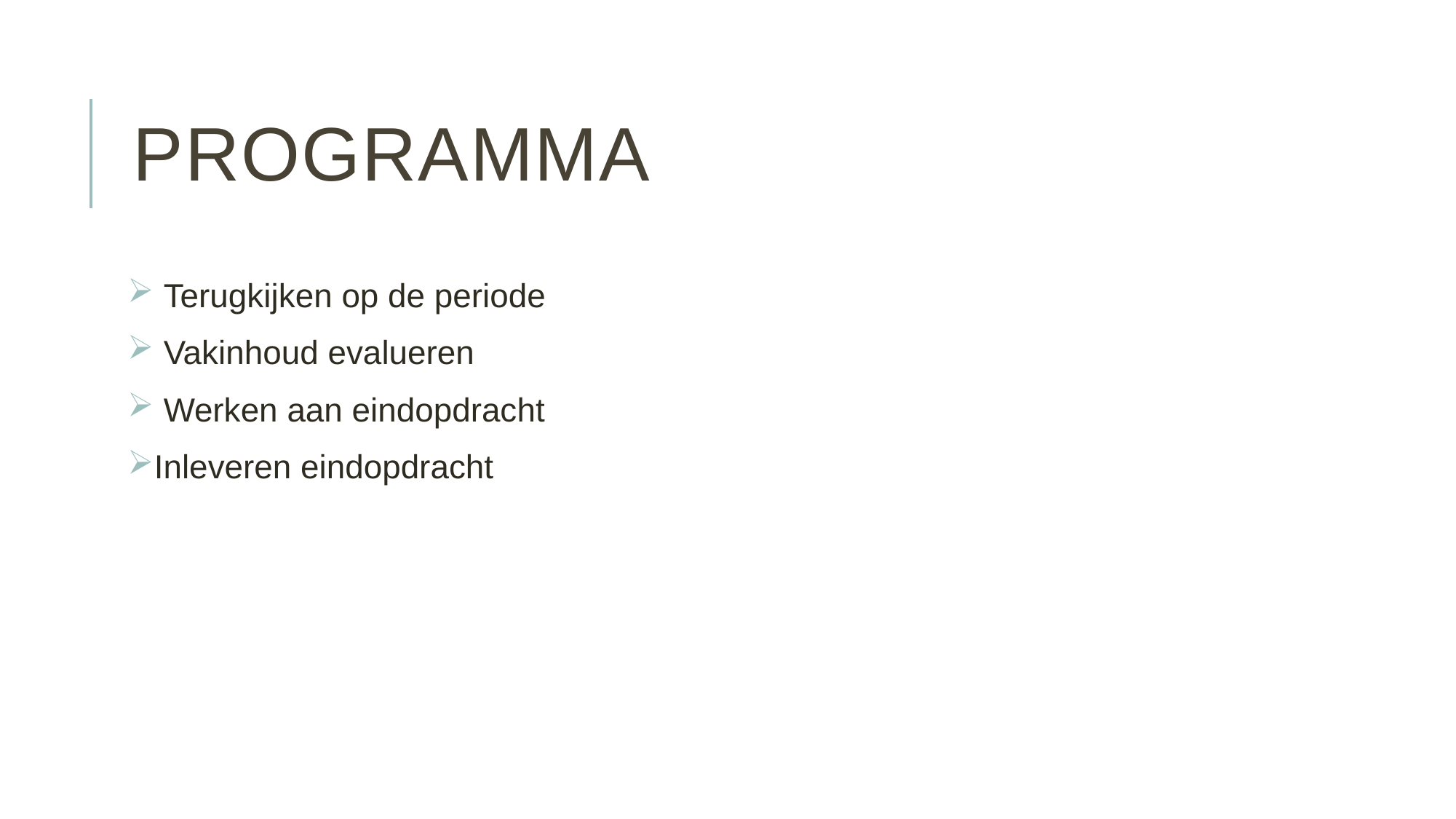

# Programma
 Terugkijken op de periode
 Vakinhoud evalueren
 Werken aan eindopdracht
Inleveren eindopdracht